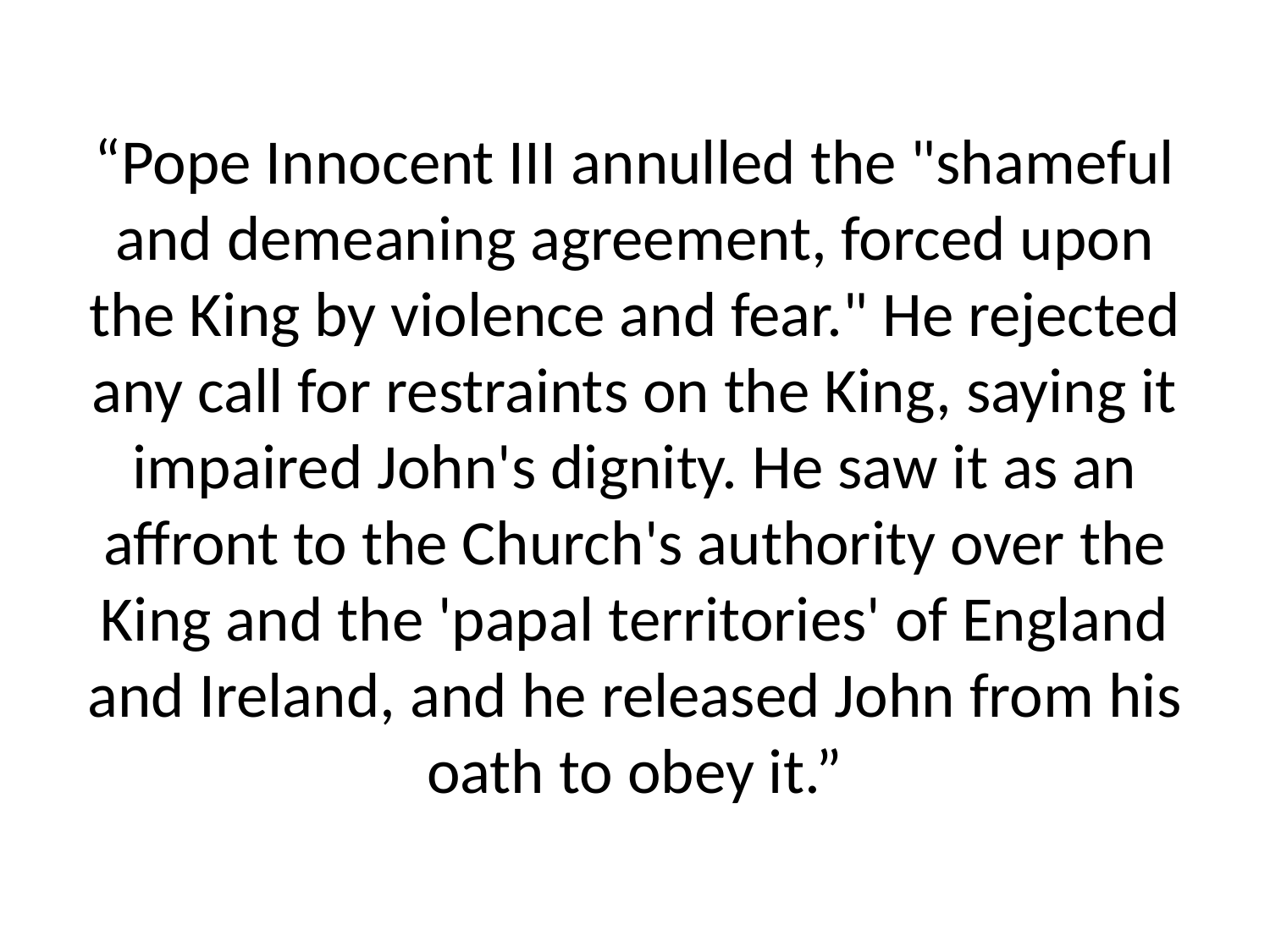

# “Pope Innocent III annulled the "shameful and demeaning agreement, forced upon the King by violence and fear." He rejected any call for restraints on the King, saying it impaired John's dignity. He saw it as an affront to the Church's authority over the King and the 'papal territories' of England and Ireland, and he released John from his oath to obey it.”